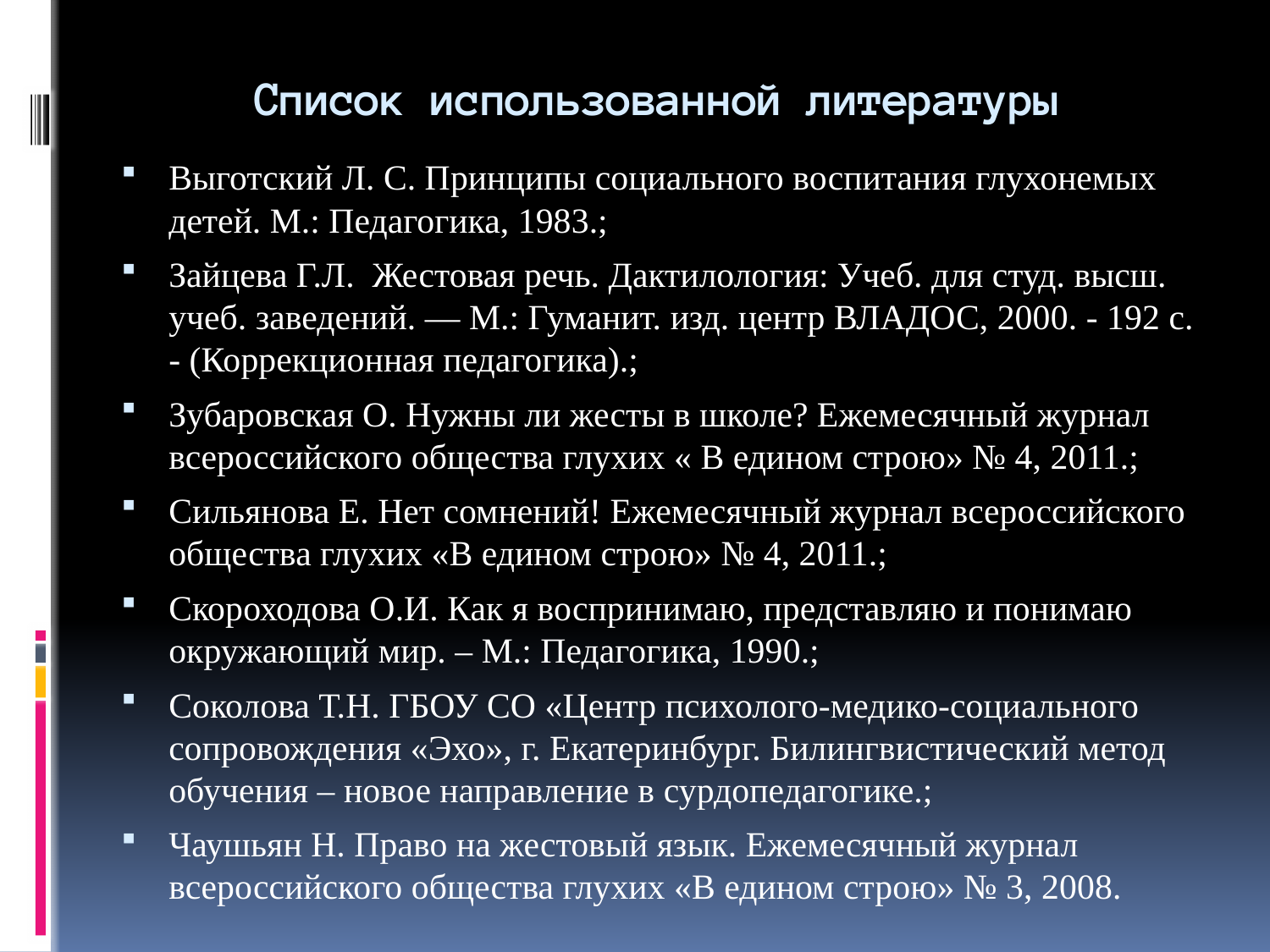

# Список использованной литературы
Выготский Л. С. Принципы социального воспитания глухонемых детей. М.: Педагогика, 1983.;
Зайцева Г.Л.  Жестовая речь. Дактилология: Учеб. для студ. высш. учеб. заведений. — М.: Гуманит. изд. центр ВЛАДОС, 2000. - 192 с. - (Коррекционная педагогика).;
Зубаровская О. Нужны ли жесты в школе? Ежемесячный журнал всероссийского общества глухих « В едином строю» № 4, 2011.;
Сильянова Е. Нет сомнений! Ежемесячный журнал всероссийского общества глухих «В едином строю» № 4, 2011.;
Скороходова О.И. Как я воспринимаю, представляю и понимаю окружающий мир. – М.: Педагогика, 1990.;
Соколова Т.Н. ГБОУ СО «Центр психолого-медико-социального сопровождения «Эхо», г. Екатеринбург. Билингвистический метод обучения – новое направление в сурдопедагогике.;
Чаушьян Н. Право на жестовый язык. Ежемесячный журнал всероссийского общества глухих «В едином строю» № 3, 2008.